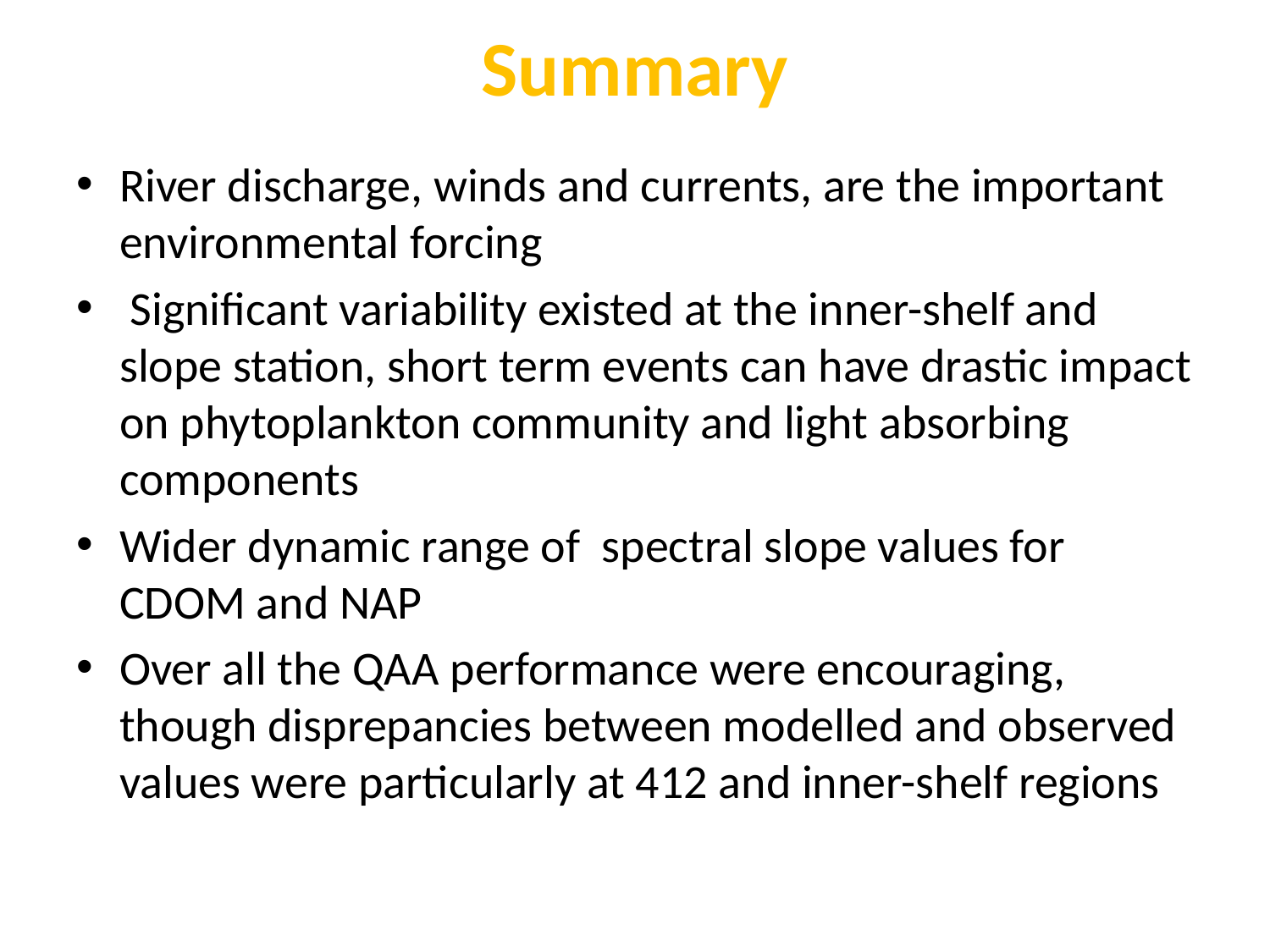

# Summary
River discharge, winds and currents, are the important environmental forcing
 Significant variability existed at the inner-shelf and slope station, short term events can have drastic impact on phytoplankton community and light absorbing components
Wider dynamic range of  spectral slope values for CDOM and NAP
Over all the QAA performance were encouraging, though disprepancies between modelled and observed values were particularly at 412 and inner-shelf regions